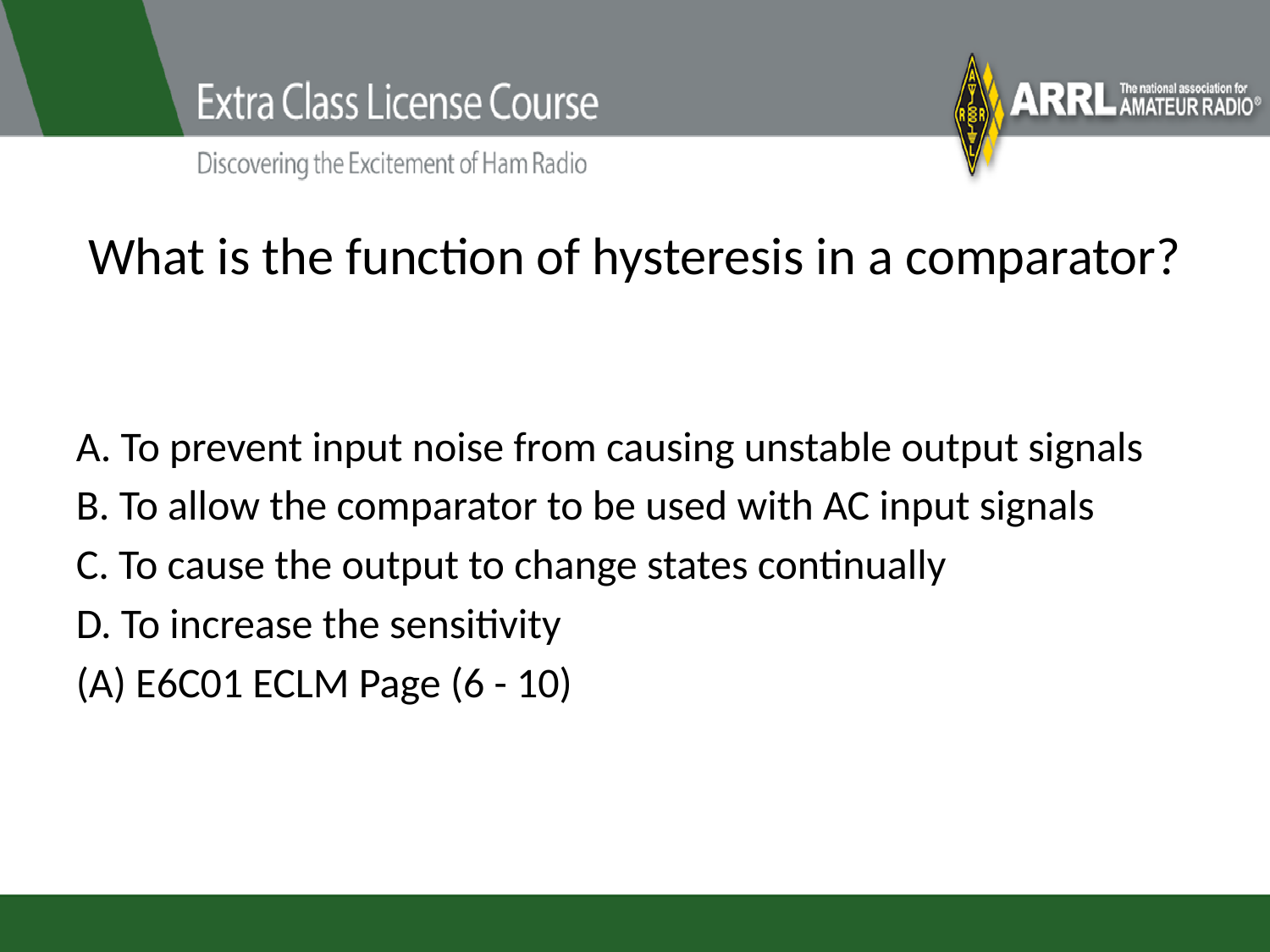

# What is the function of hysteresis in a comparator?
A. To prevent input noise from causing unstable output signals
B. To allow the comparator to be used with AC input signals
C. To cause the output to change states continually
D. To increase the sensitivity
(A) E6C01 ECLM Page (6 - 10)